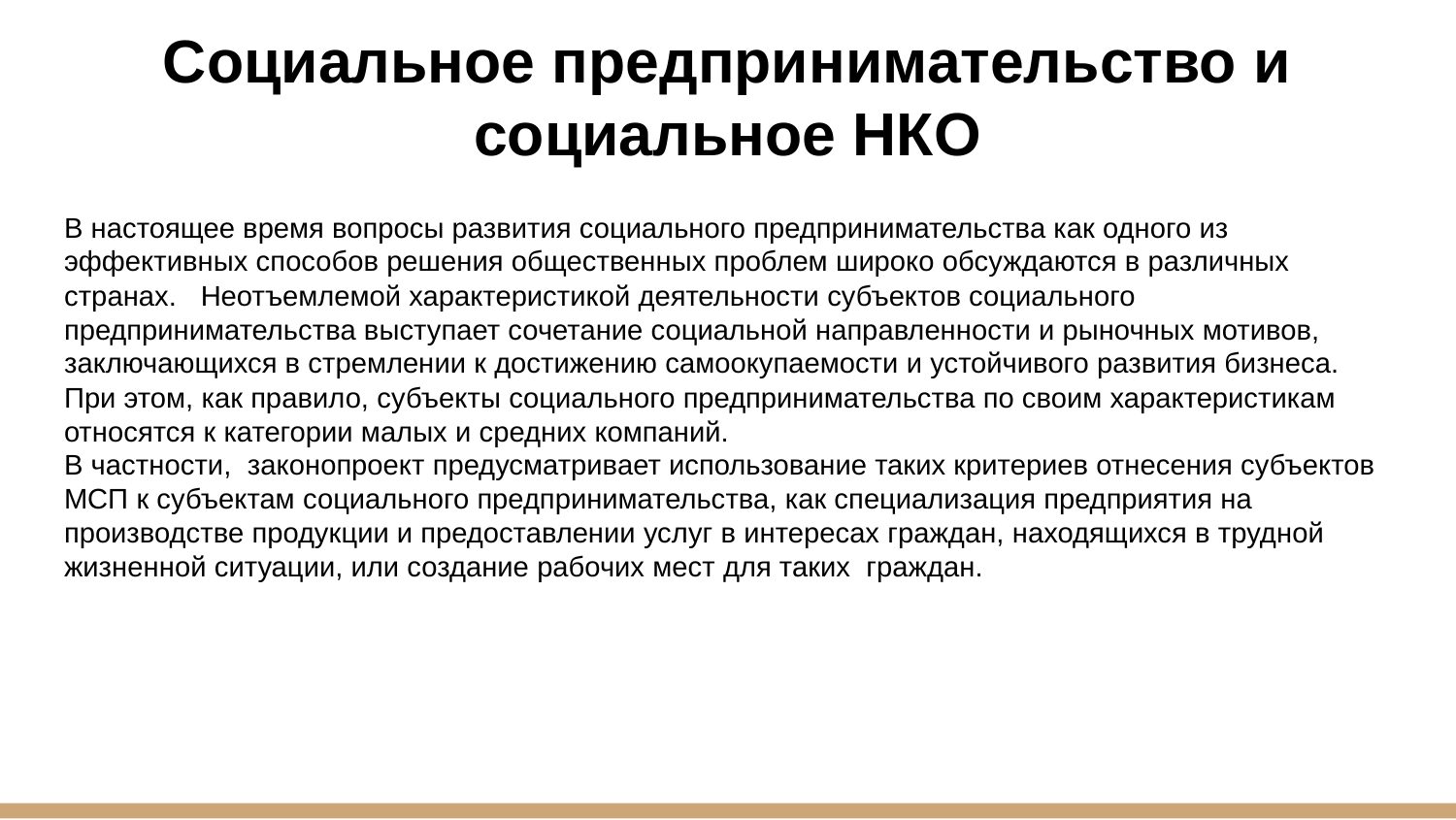

Социальное предпринимательство и социальное НКО
В настоящее время вопросы развития социального предпринимательства как одного из эффективных способов решения общественных проблем широко обсуждаются в различных странах.   Неотъемлемой характеристикой деятельности субъектов социального предпринимательства выступает сочетание социальной направленности и рыночных мотивов, заключающихся в стремлении к достижению самоокупаемости и устойчивого развития бизнеса. При этом, как правило, субъекты социального предпринимательства по своим характеристикам относятся к категории малых и средних компаний.
В частности,  законопроект предусматривает использование таких критериев отнесения субъектов МСП к субъектам социального предпринимательства, как специализация предприятия на  производстве продукции и предоставлении услуг в интересах граждан, находящихся в трудной жизненной ситуации, или создание рабочих мест для таких  граждан.